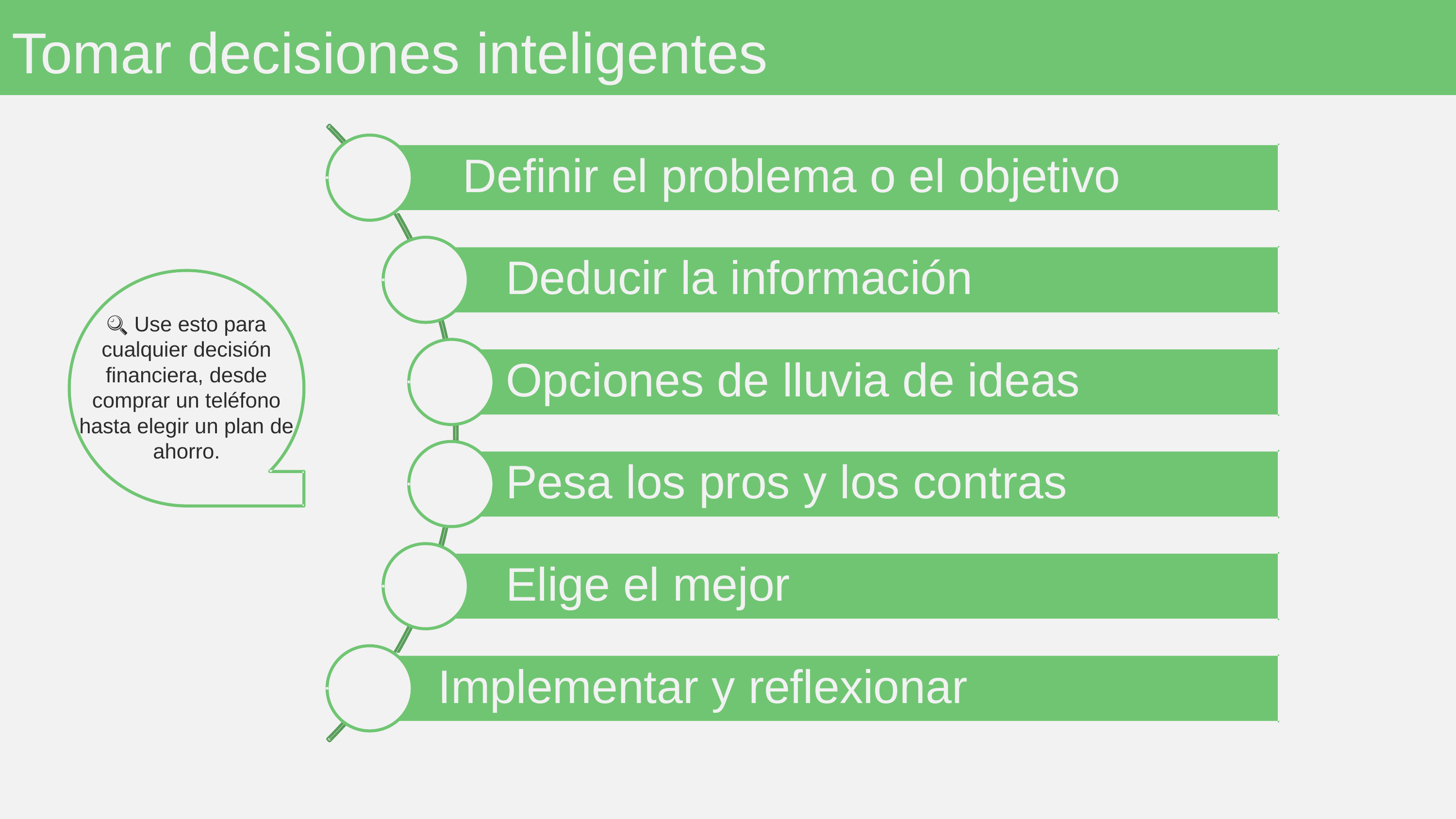

Tomar decisiones inteligentes

 Definir el problema o el objetivo

Deducir la información

🔍 Use esto para cualquier decisión financiera, desde comprar un teléfono hasta elegir un plan de ahorro.

Opciones de lluvia de ideas

Pesa los pros y los contras

Elige el mejor

Implementar y reflexionar